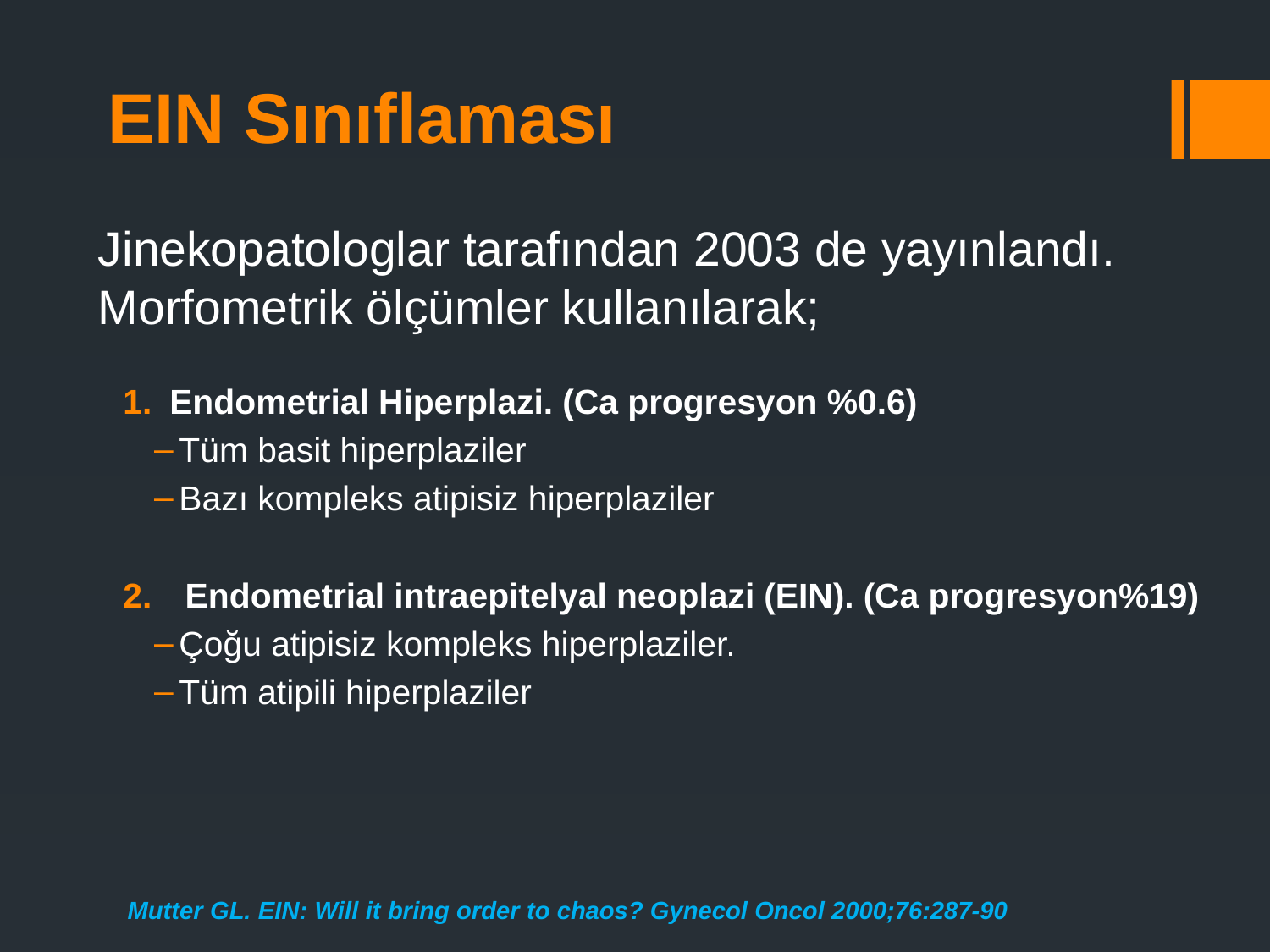

# EIN Sınıflaması
Jinekopatologlar tarafından 2003 de yayınlandı. Morfometrik ölçümler kullanılarak;

Endometrial Hiperplazi. (Ca progresyon %0.6)
Tüm basit hiperplaziler
Bazı kompleks atipisiz hiperplaziler

Endometrial intraepitelyal neoplazi (EIN). (Ca progresyon%19)
Çoğu atipisiz kompleks hiperplaziler.
Tüm atipili hiperplaziler

Mutter GL. EIN: Will it bring order to chaos? Gynecol Oncol 2000;76:287-90